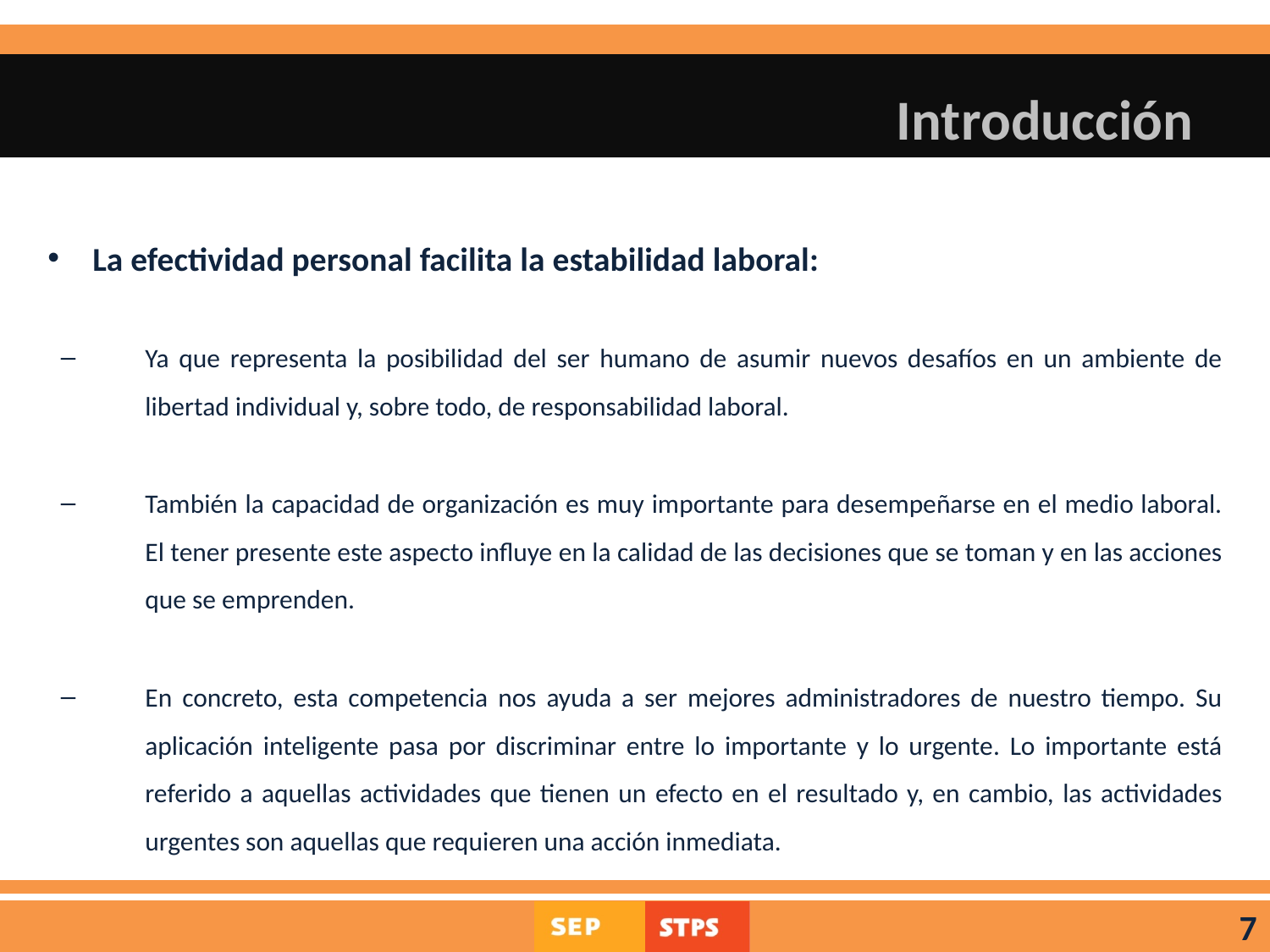

# Introducción
La efectividad personal facilita la estabilidad laboral:

Ya que representa la posibilidad del ser humano de asumir nuevos desafíos en un ambiente de libertad individual y, sobre todo, de responsabilidad laboral.

También la capacidad de organización es muy importante para desempeñarse en el medio laboral. El tener presente este aspecto influye en la calidad de las decisiones que se toman y en las acciones que se emprenden.

En concreto, esta competencia nos ayuda a ser mejores administradores de nuestro tiempo. Su aplicación inteligente pasa por discriminar entre lo importante y lo urgente. Lo importante está referido a aquellas actividades que tienen un efecto en el resultado y, en cambio, las actividades urgentes son aquellas que requieren una acción inmediata.
7